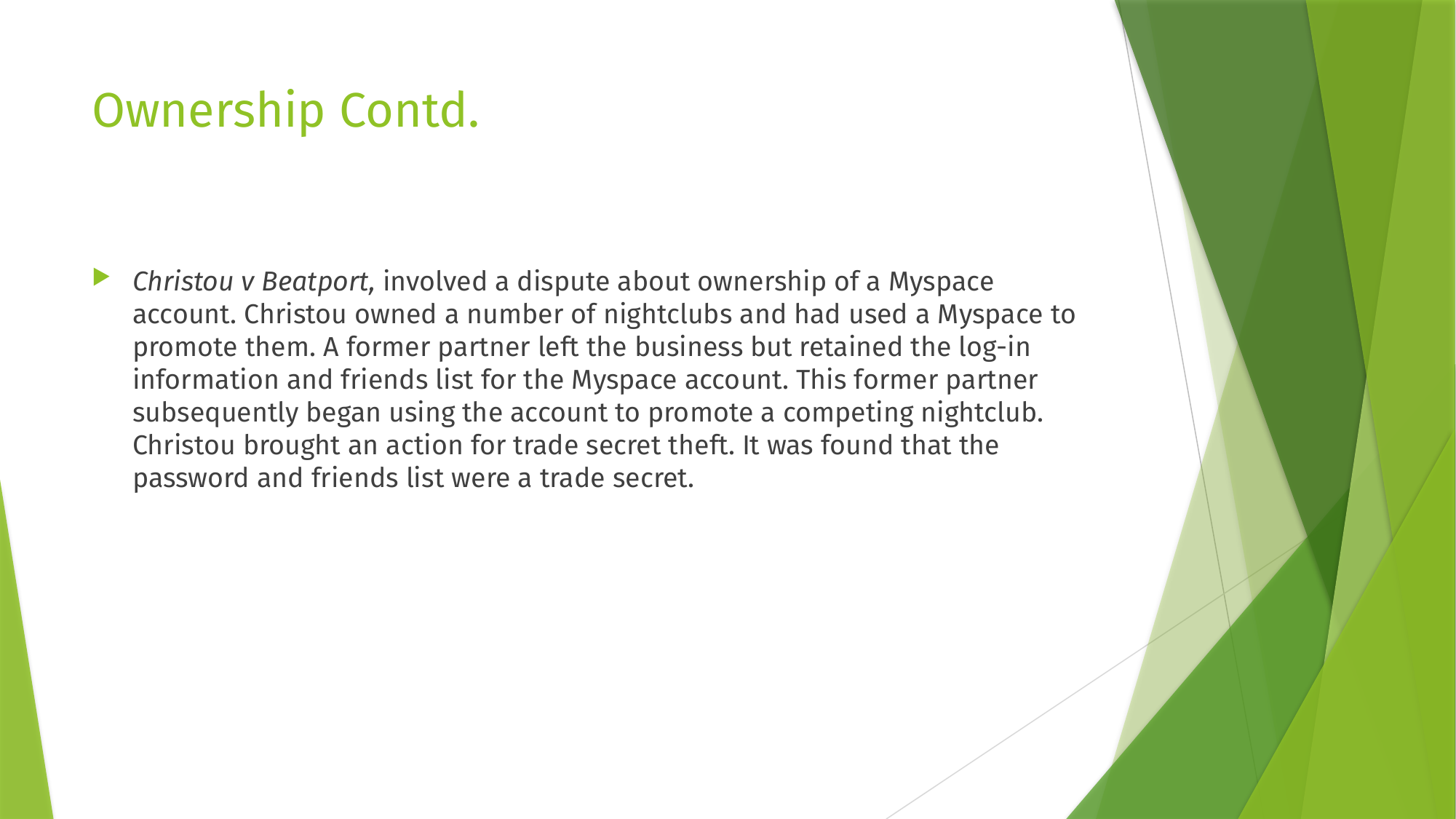

# Ownership Contd.
Christou v Beatport, involved a dispute about ownership of a Myspace account. Christou owned a number of nightclubs and had used a Myspace to promote them. A former partner left the business but retained the log-in information and friends list for the Myspace account. This former partner subsequently began using the account to promote a competing nightclub. Christou brought an action for trade secret theft. It was found that the password and friends list were a trade secret.